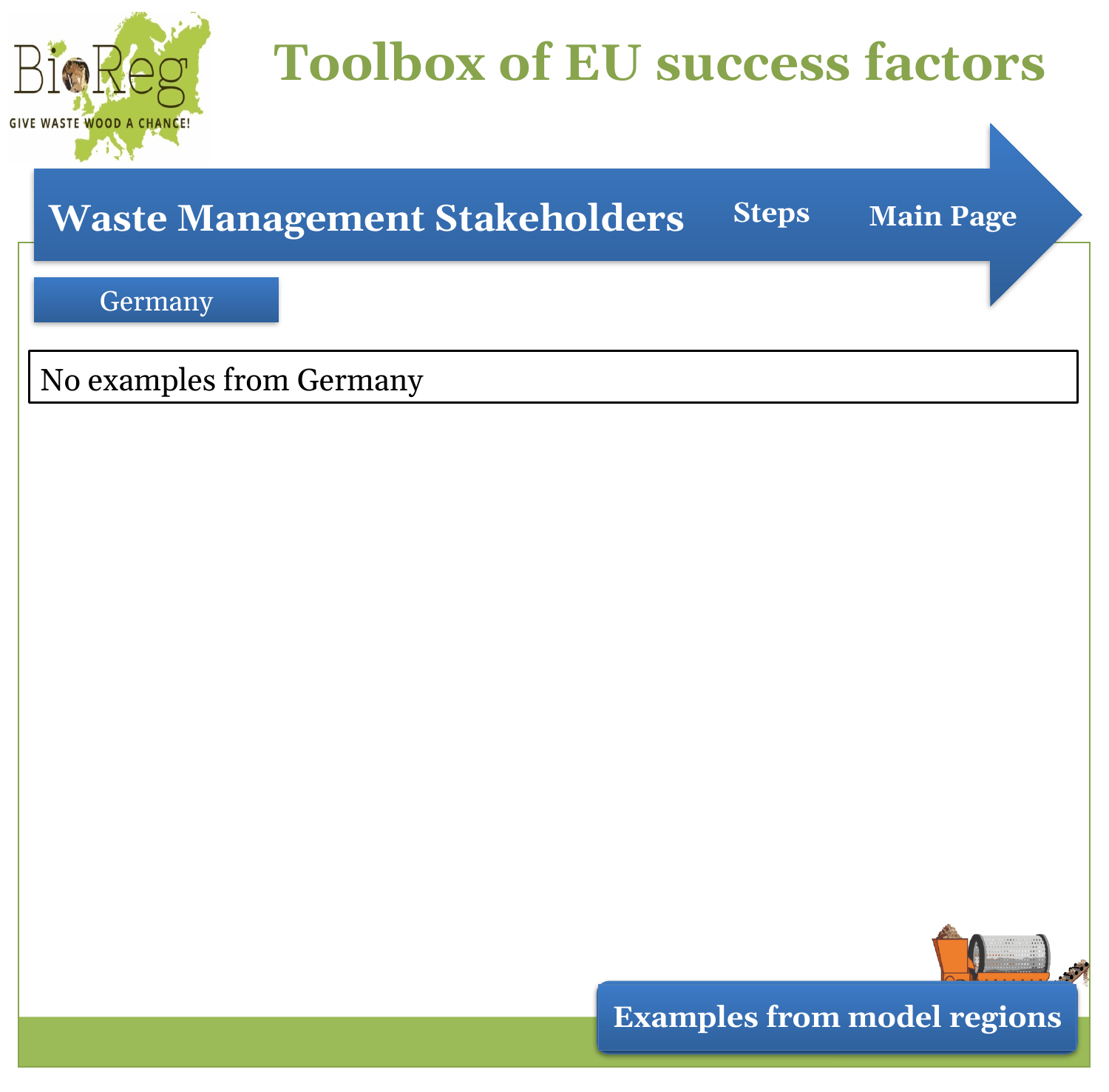

Waste Management Stakeholders

Steps

Main Page
Germany
No examples from Germany

Examples from model regions